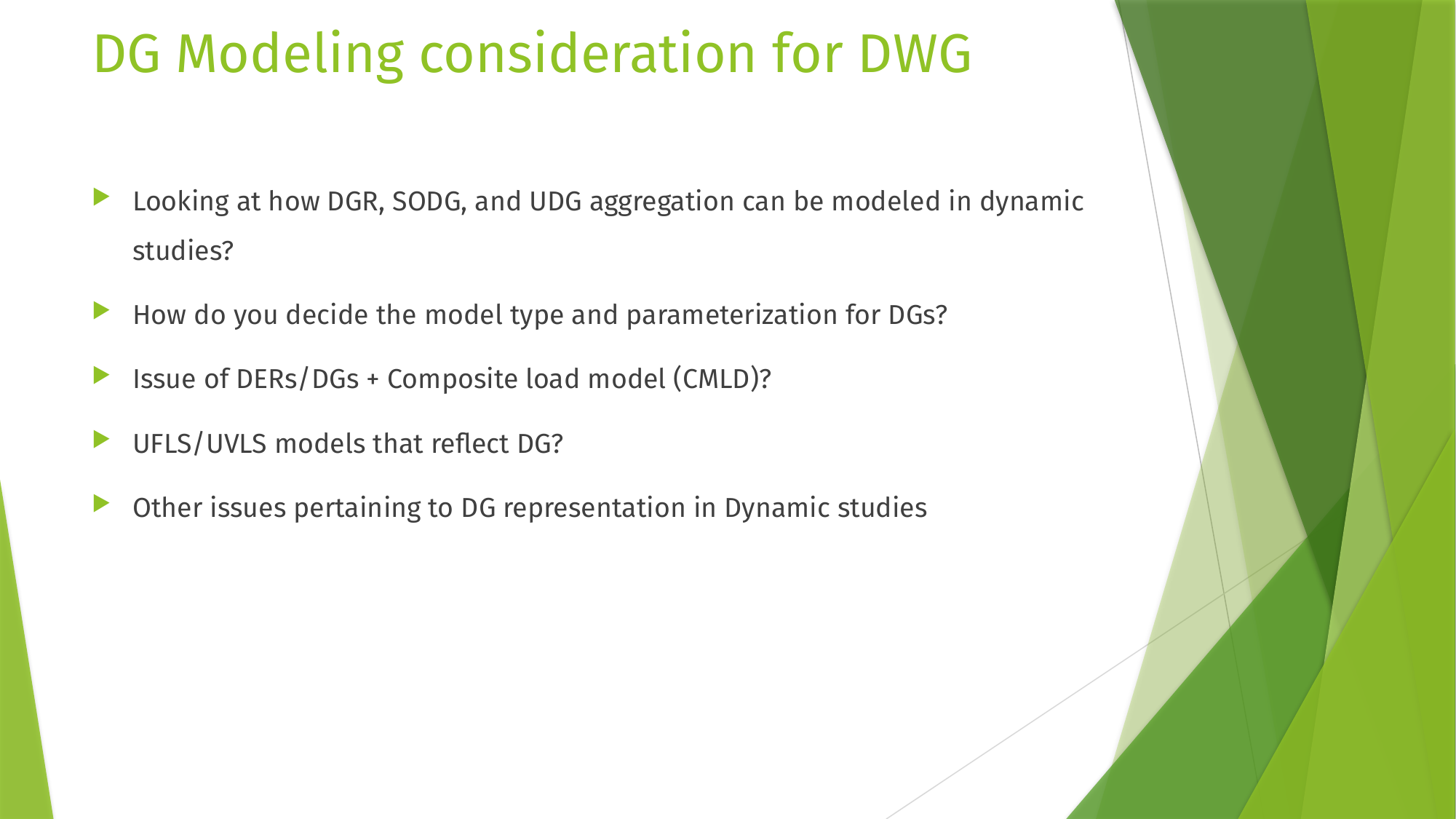

# DG Modeling consideration for DWG
Looking at how DGR, SODG, and UDG aggregation can be modeled in dynamic studies?
How do you decide the model type and parameterization for DGs?
Issue of DERs/DGs + Composite load model (CMLD)?
UFLS/UVLS models that reflect DG?
Other issues pertaining to DG representation in Dynamic studies